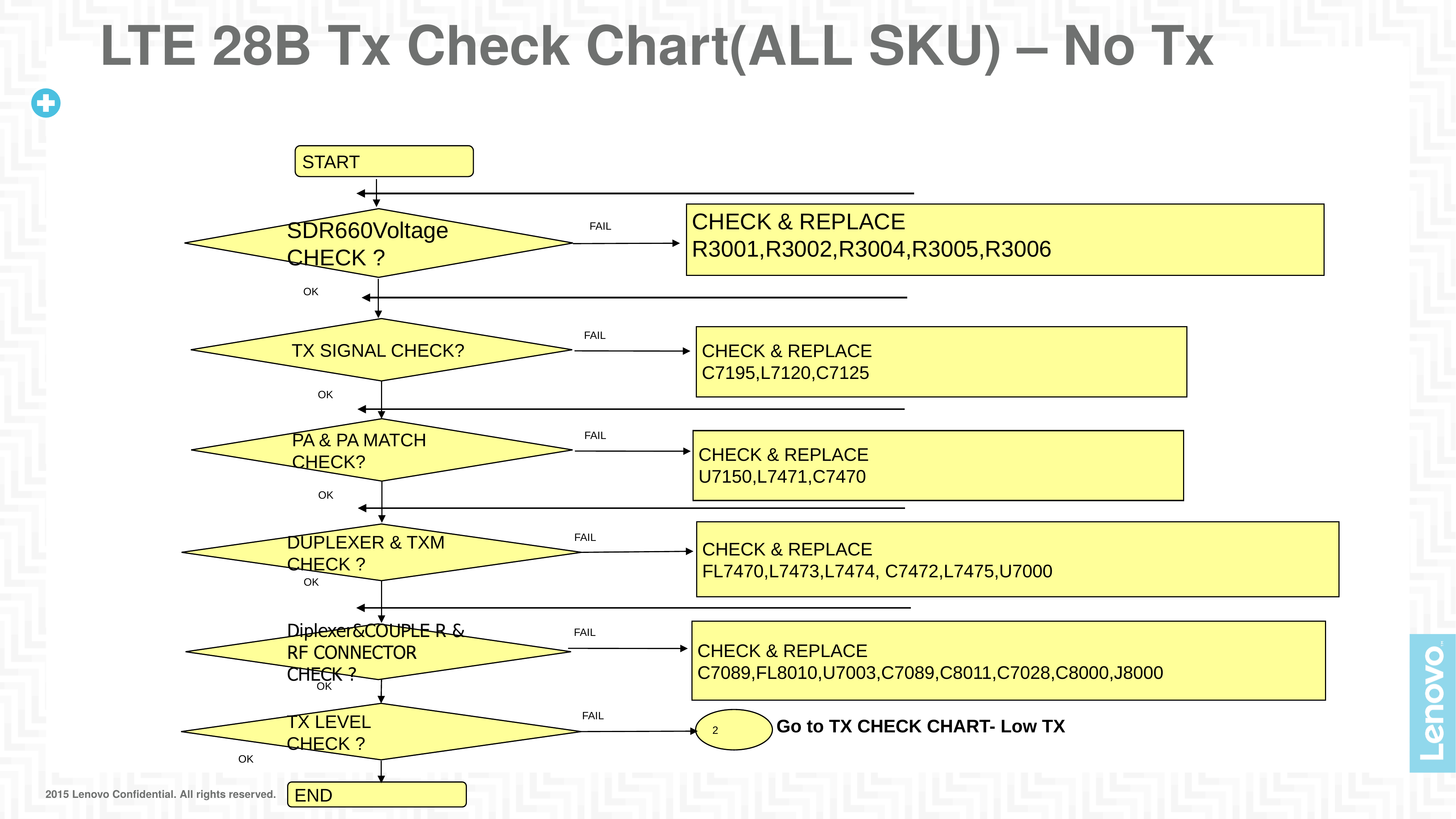

# LTE 28B Tx Check Chart(ALL SKU) – No Tx
START
CHECK & REPLACE
R3001,R3002,R3004,R3005,R3006

SDR660Voltage CHECK ?

FAIL
OK
TX SIGNAL CHECK?
FAIL
CHECK & REPLACE
C7195,L7120,C7125
OK
PA & PA MATCH CHECK?
FAIL
CHECK & REPLACE
U7150,L7471,C7470
OK
CHECK & REPLACE
FL7470,L7473,L7474, C7472,L7475,U7000
DUPLEXER & TXM
CHECK ?
FAIL
OK
CHECK & REPLACE
C7089,FL8010,U7003,C7089,C8011,C7028,C8000,J8000
FAIL
Diplexer&COUPLE R & RF CONNECTOR CHECK ?
OK
TX LEVEL
CHECK ?
FAIL
2
Go to TX CHECK CHART- Low TX
OK
END